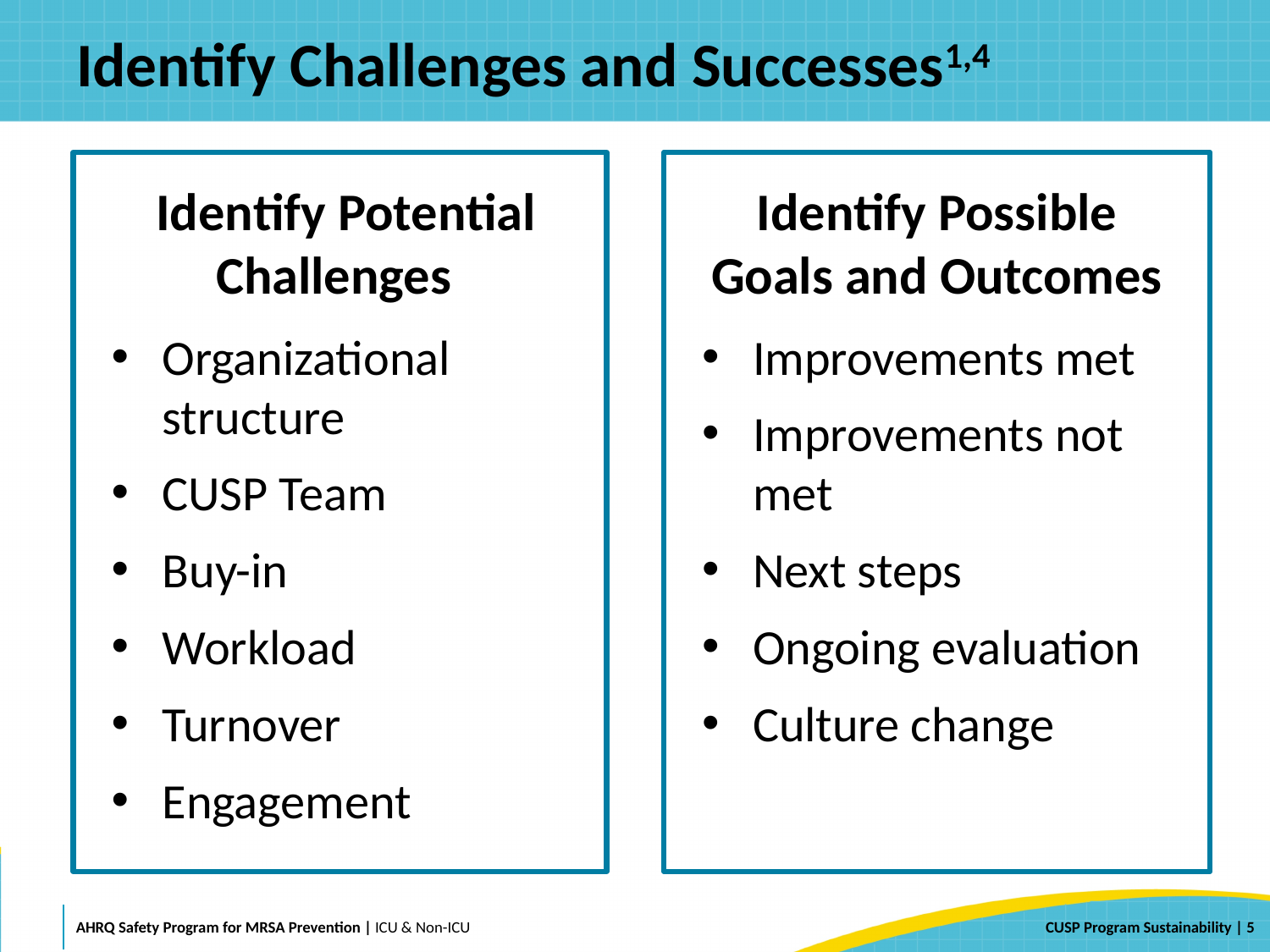

# Identify Challenges and Successes1,4
 Identify Potential Challenges
Organizational structure
CUSP Team
Buy-in
Workload
Turnover
Engagement
Identify Possible Goals and Outcomes
Improvements met
Improvements not met
Next steps
Ongoing evaluation
Culture change
 | 5